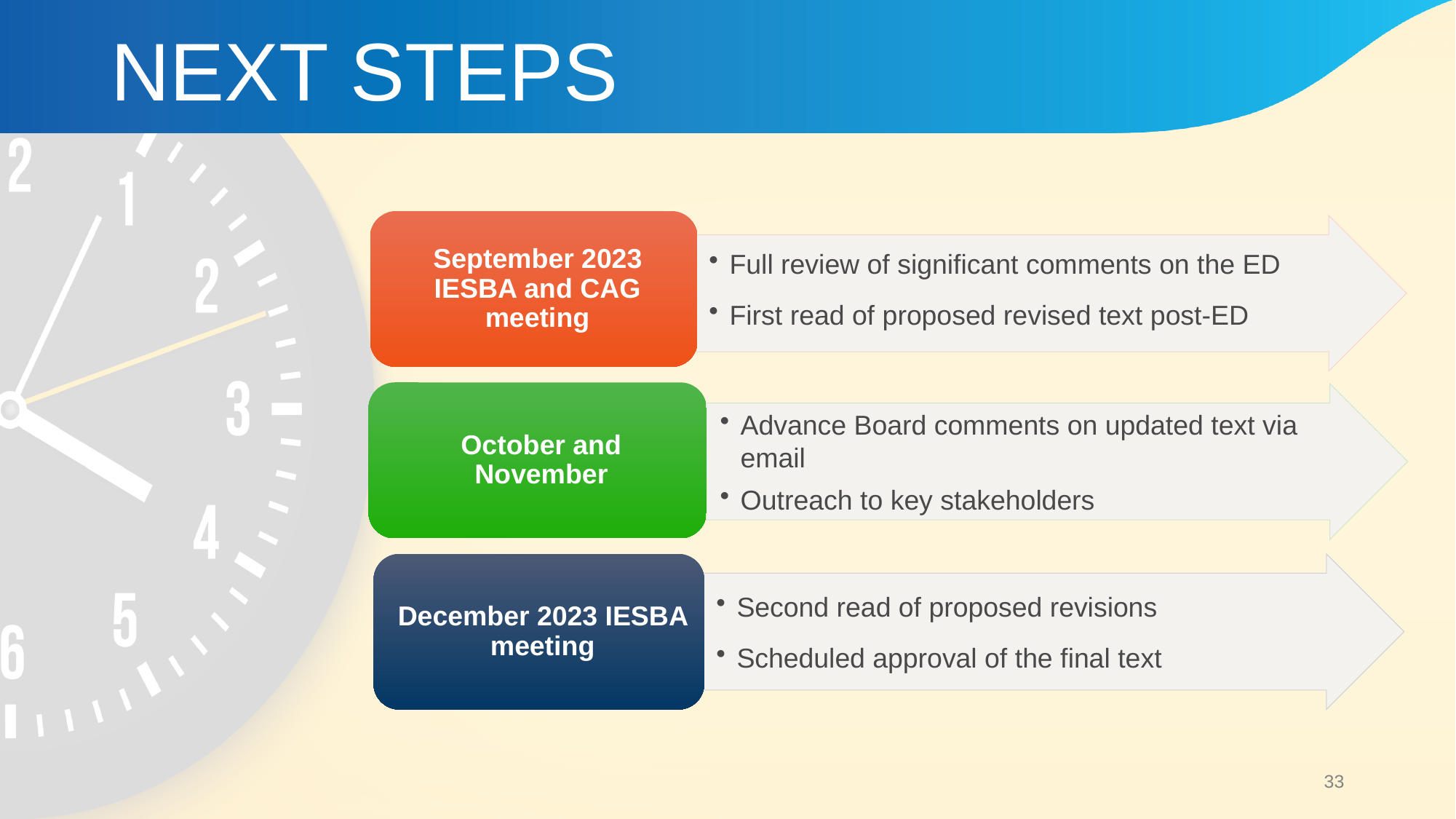

# NEXT STEPS

Full review of significant comments on the ED
First read of proposed revised text post-ED

September 2023 IESBA and CAG meeting
Advance Board comments on updated text via email
Outreach to key stakeholders
October and November
Second read of proposed revisions
Scheduled approval of the final text
December 2023 IESBA meeting
33